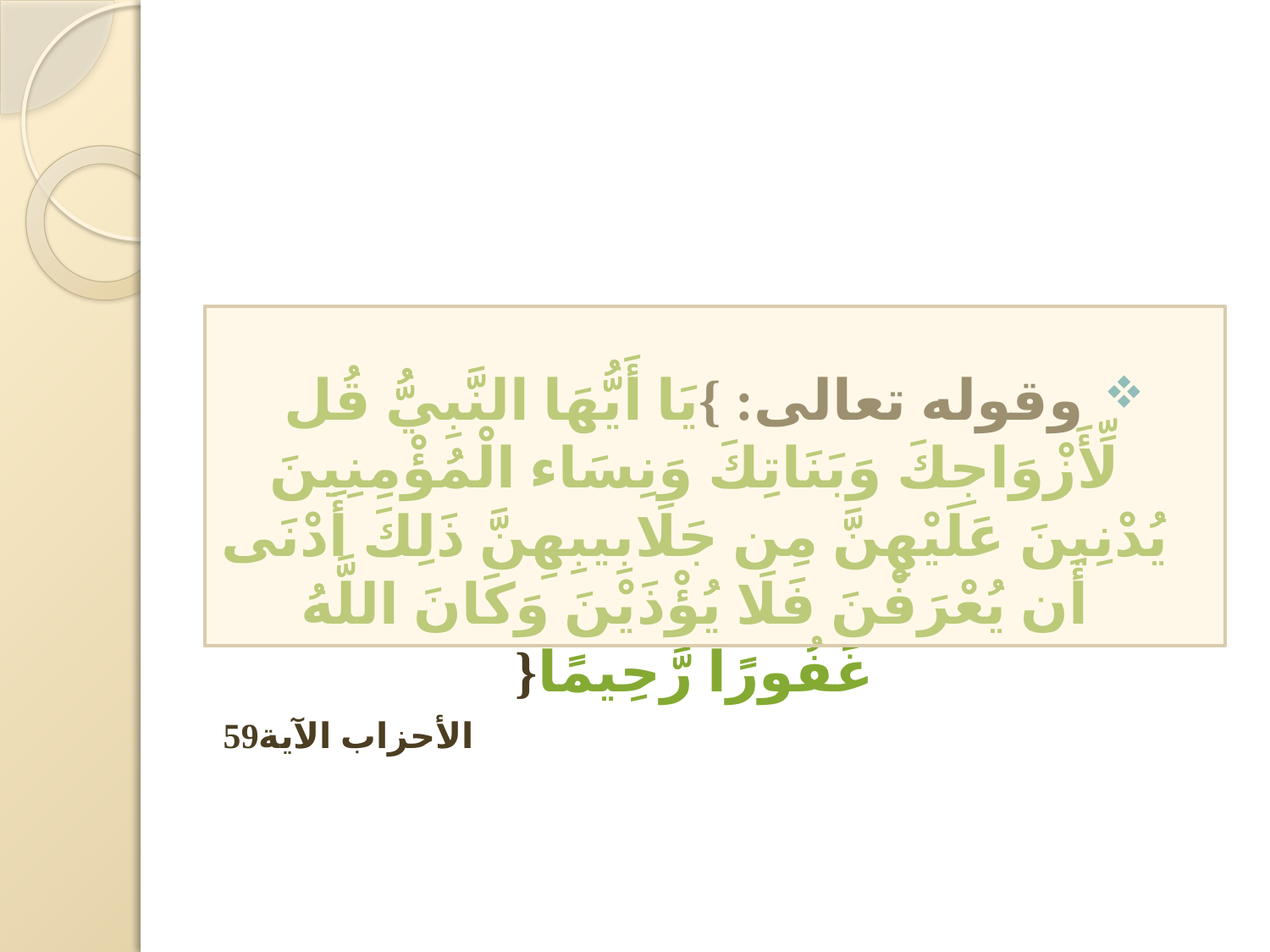

#

 وقوله تعالى: }يَا أَيُّهَا النَّبِيُّ قُل لِّأَزْوَاجِكَ وَبَنَاتِكَ وَنِسَاء الْمُؤْمِنِينَ يُدْنِينَ عَلَيْهِنَّ مِن جَلَابِيبِهِنَّ ذَلِكَ أَدْنَى أَن يُعْرَفْنَ فَلَا يُؤْذَيْنَ وَكَانَ اللَّهُ غَفُورًا رَّحِيمًا{
الأحزاب الآية59